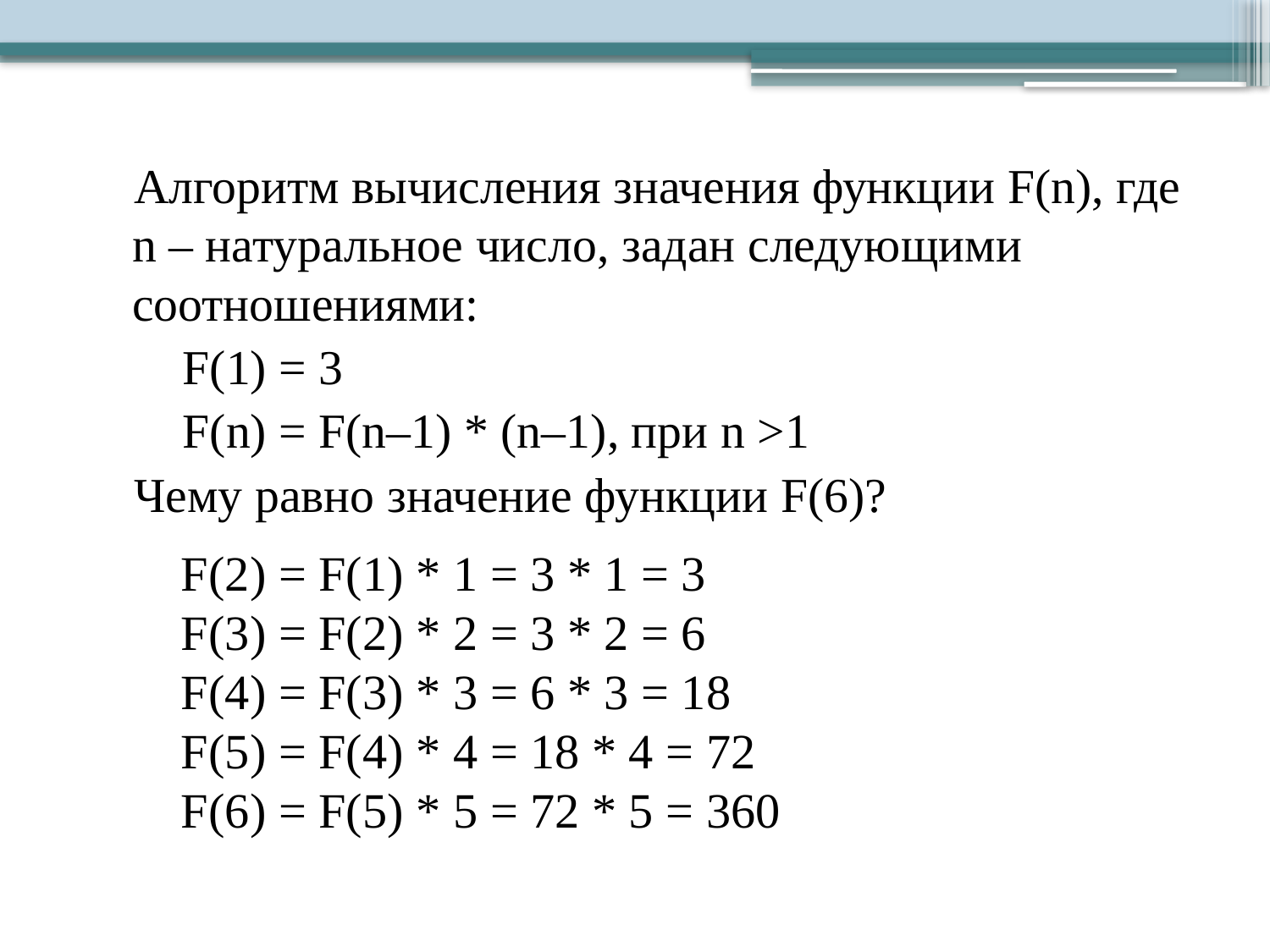

Алгоритм вычисления значения функции F(n), где n – натуральное число, задан следующими соотношениями:
F(1) = 3
F(n) = F(n–1) * (n–1), при n >1
   Чему равно значение функции F(6)?

F(2) = F(1) * 1 = 3 * 1 = 3
F(3) = F(2) * 2 = 3 * 2 = 6
F(4) = F(3) * 3 = 6 * 3 = 18
F(5) = F(4) * 4 = 18 * 4 = 72
F(6) = F(5) * 5 = 72 * 5 = 360